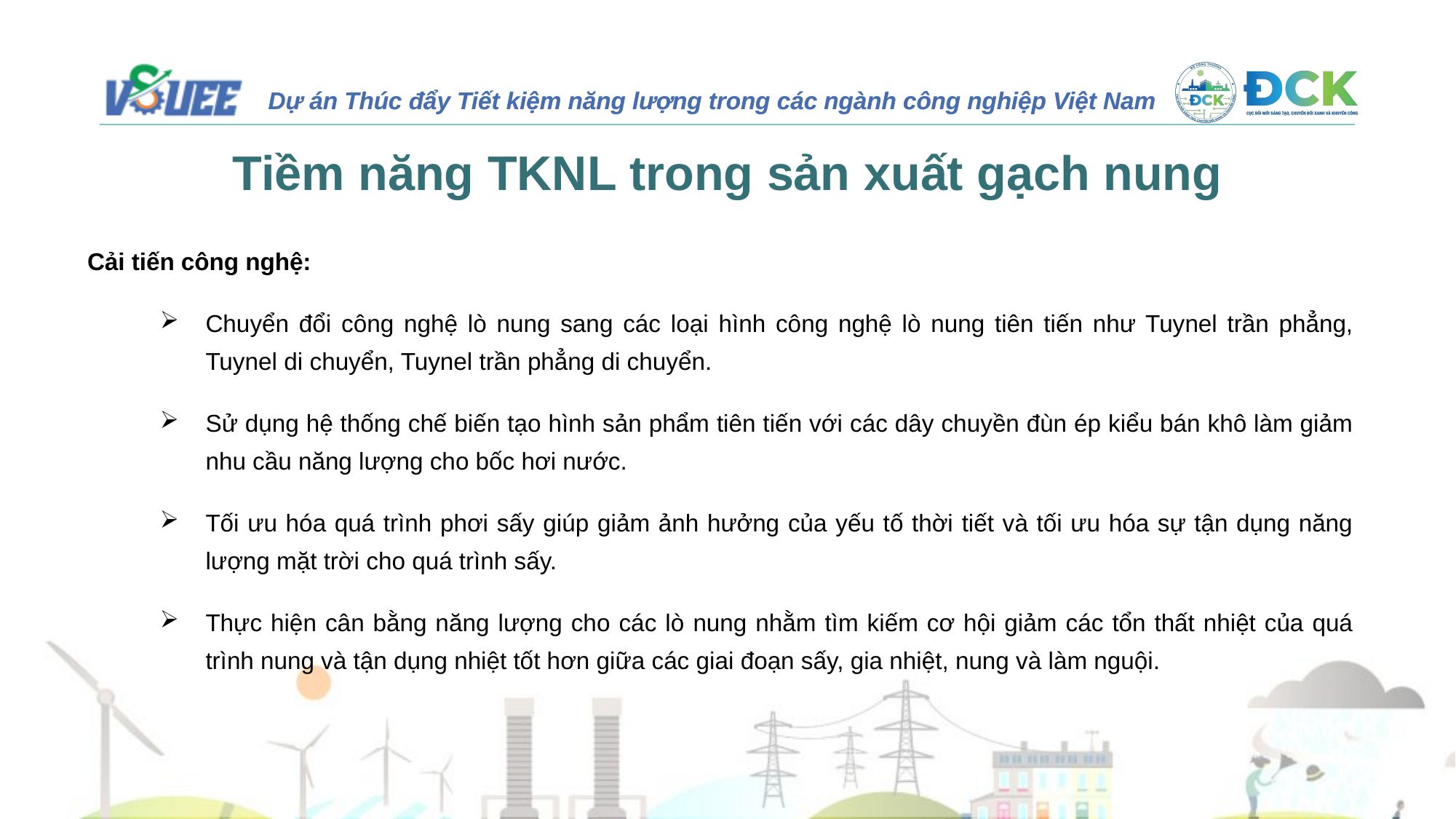

Tiềm năng TKNL trong sản xuất gạch nung
Cải tiến công nghệ:
Chuyển đổi công nghệ lò nung sang các loại hình công nghệ lò nung tiên tiến như Tuynel trần phẳng, Tuynel di chuyển, Tuynel trần phẳng di chuyển.
Sử dụng hệ thống chế biến tạo hình sản phẩm tiên tiến với các dây chuyền đùn ép kiểu bán khô làm giảm nhu cầu năng lượng cho bốc hơi nước.
Tối ưu hóa quá trình phơi sấy giúp giảm ảnh hưởng của yếu tố thời tiết và tối ưu hóa sự tận dụng năng lượng mặt trời cho quá trình sấy.
Thực hiện cân bằng năng lượng cho các lò nung nhằm tìm kiếm cơ hội giảm các tổn thất nhiệt của quá trình nung và tận dụng nhiệt tốt hơn giữa các giai đoạn sấy, gia nhiệt, nung và làm nguội.